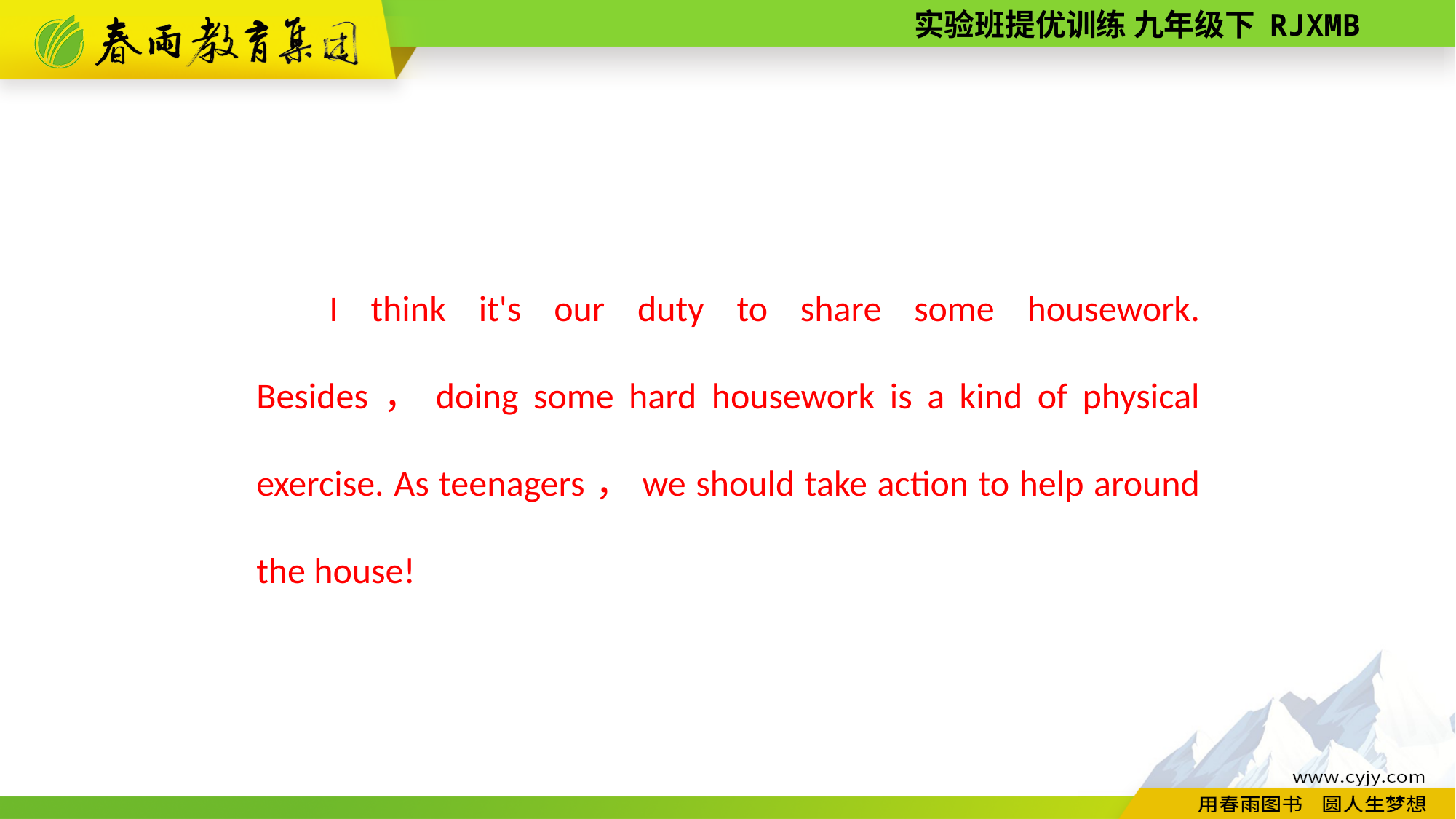

I think it's our duty to share some housework. Besides，doing some hard housework is a kind of physical exercise. As teenagers，we should take action to help around the house!